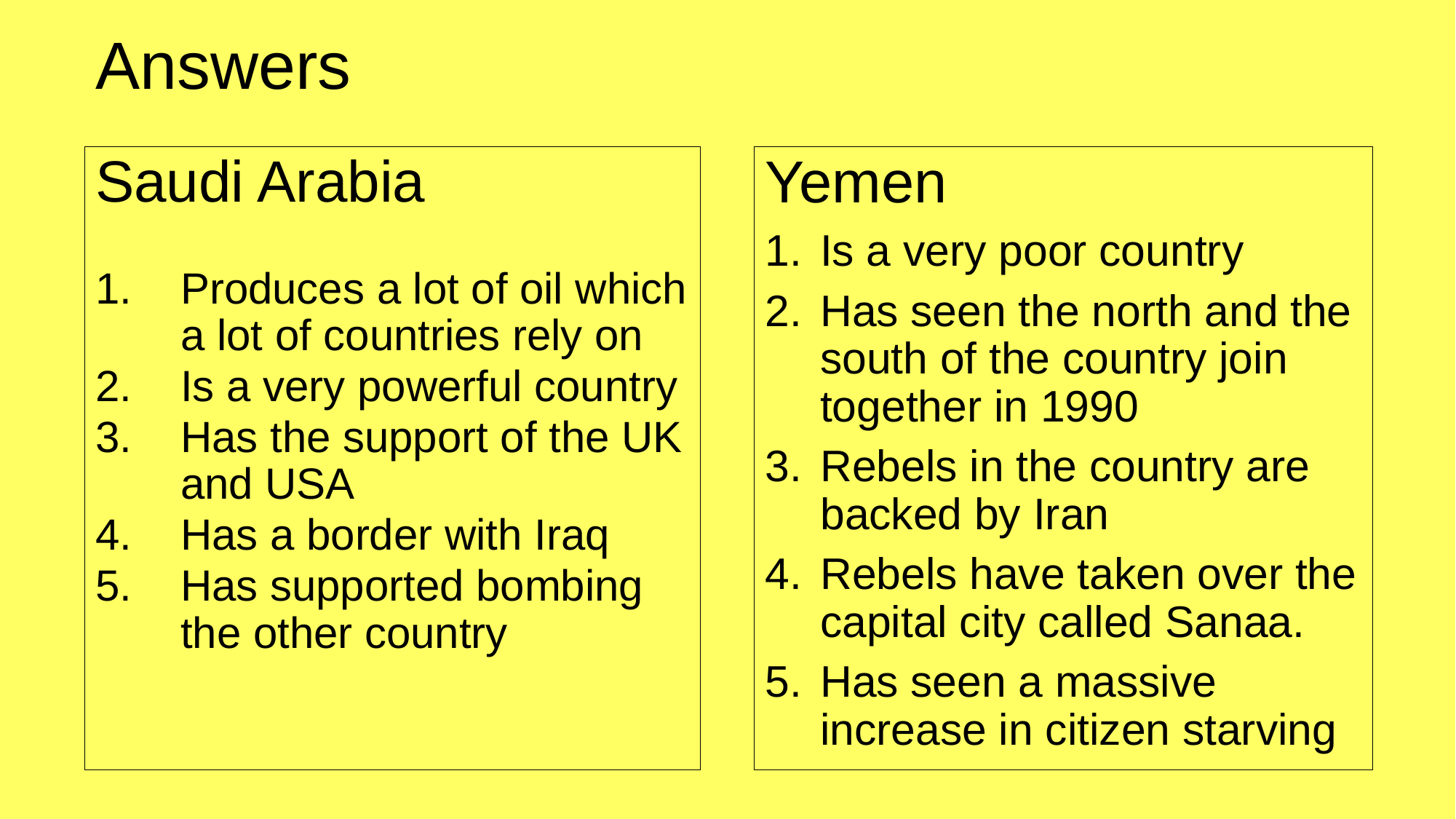

# Answers
Saudi Arabia

Produces a lot of oil which a lot of countries rely on
Is a very powerful country
Has the support of the UK and USA
Has a border with Iraq
Has supported bombing the other country

Yemen
Is a very poor country
Has seen the north and the south of the country join together in 1990
Rebels in the country are backed by Iran
Rebels have taken over the capital city called Sanaa.
Has seen a massive increase in citizen starving